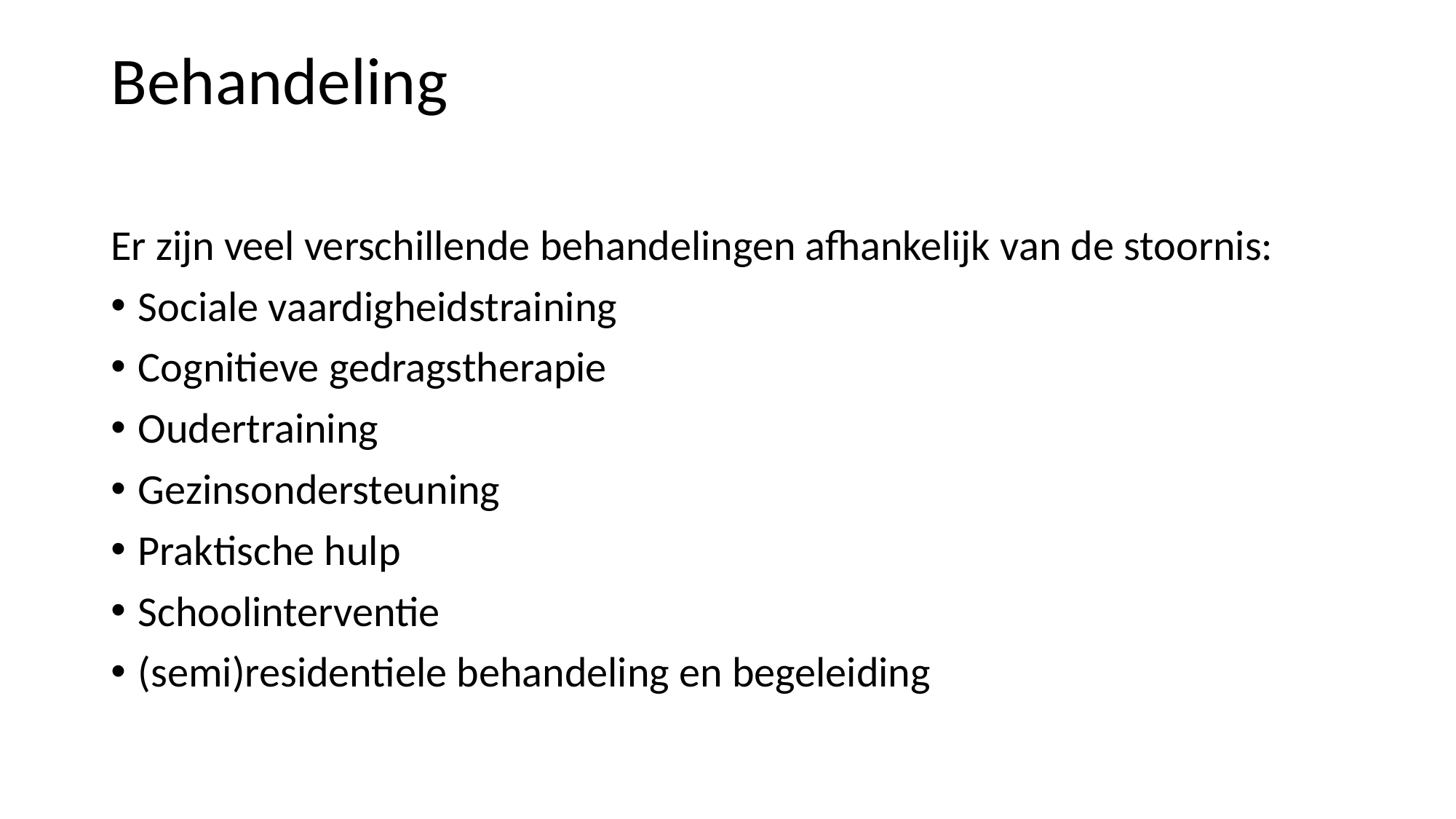

# Behandeling
Er zijn veel verschillende behandelingen afhankelijk van de stoornis:
Sociale vaardigheidstraining
Cognitieve gedragstherapie
Oudertraining
Gezinsondersteuning
Praktische hulp
Schoolinterventie
(semi)residentiele behandeling en begeleiding